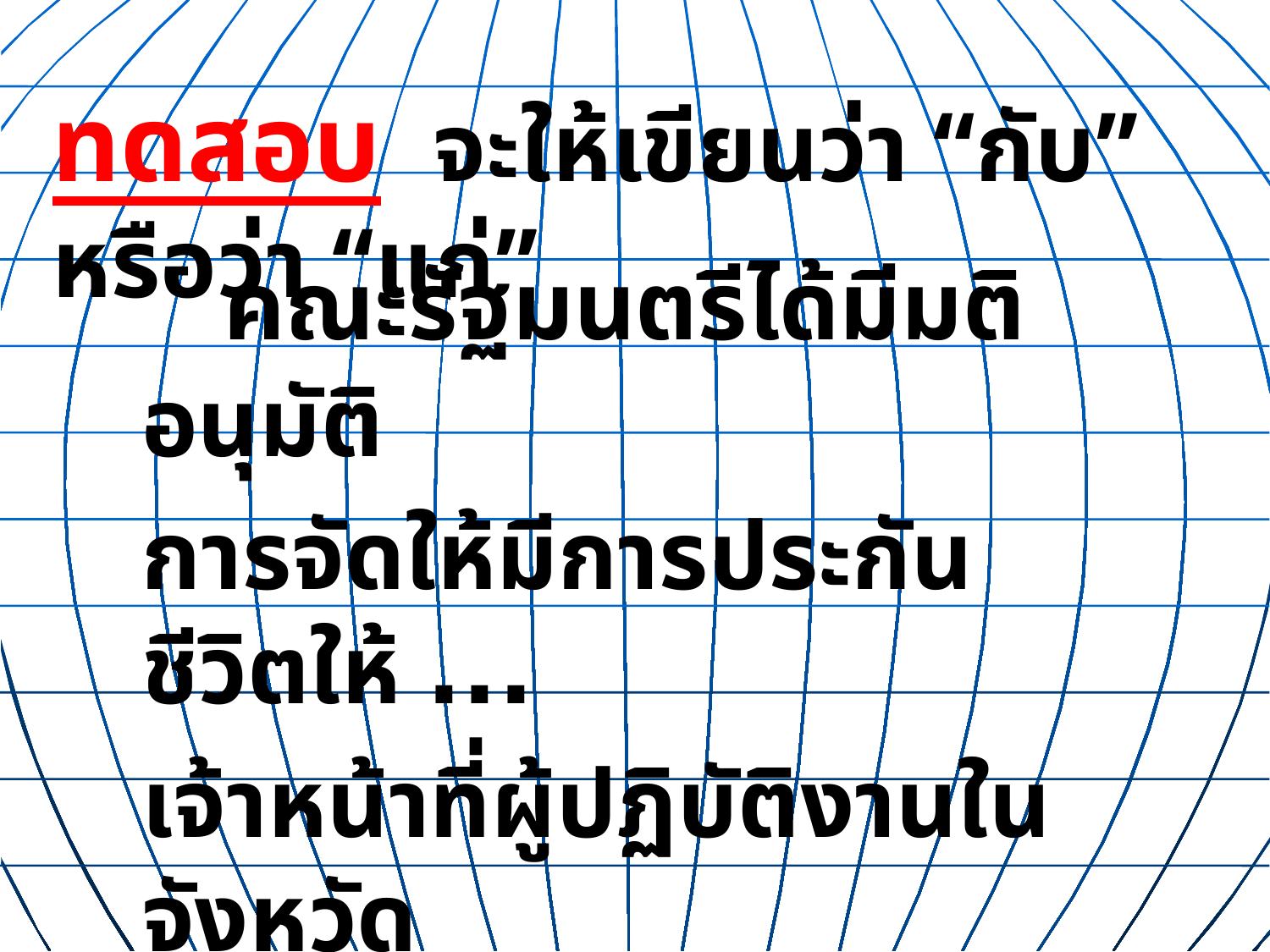

ทดสอบ 	จะให้เขียนว่า “กับ” หรือว่า “แก่”
   คณะรัฐมนตรีได้มีมติอนุมัติ
การจัดให้มีการประกันชีวิตให้ ...
เจ้าหน้าที่ผู้ปฏิบัติงานในจังหวัด
ชายแดนภาคใต้